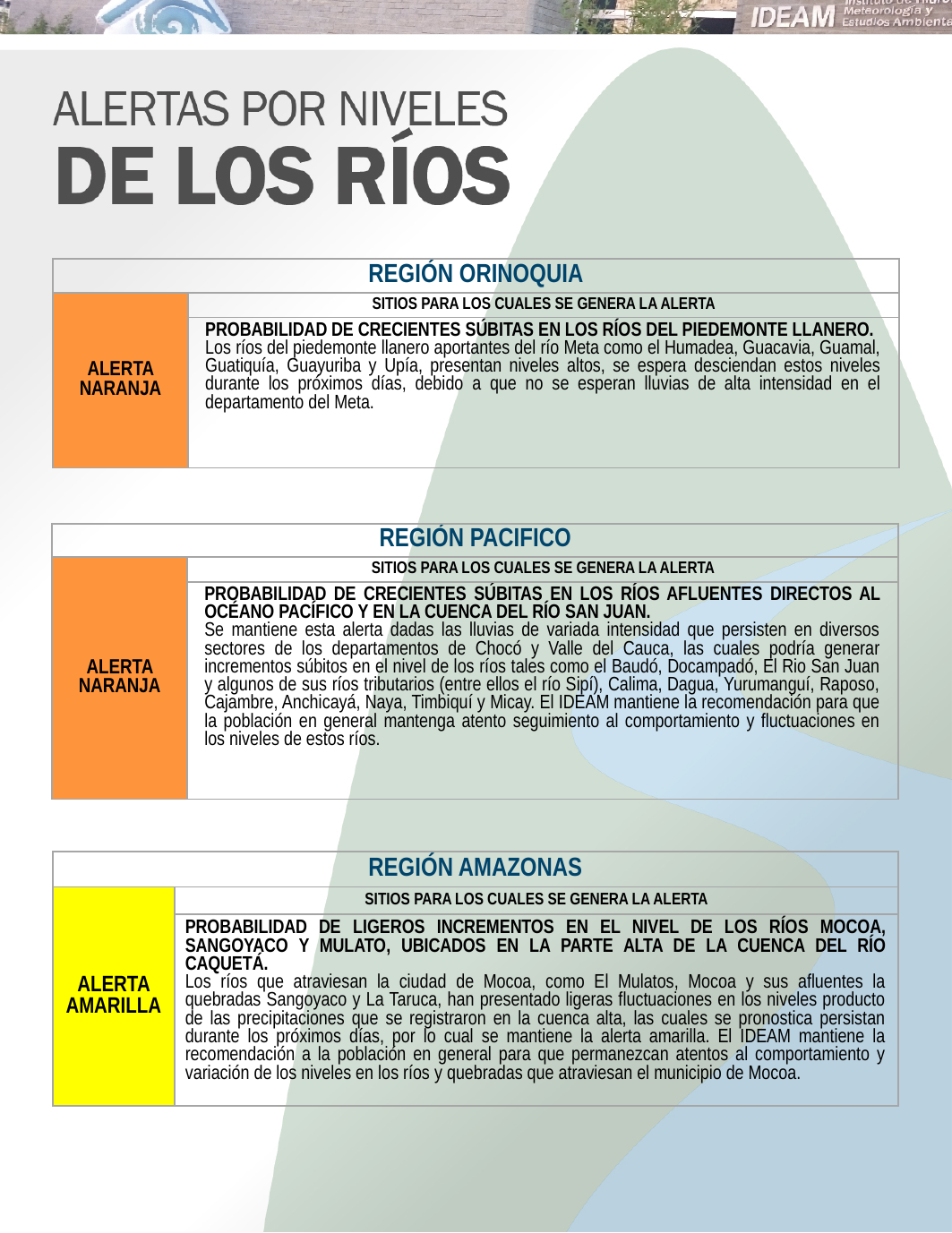

| REGIÓN ORINOQUIA |  |
| --- | --- |
| ALERTA NARANJA | SITIOS PARA LOS CUALES SE GENERA LA ALERTA |
|  | PROBABILIDAD DE CRECIENTES SÚBITAS EN LOS RÍOS DEL PIEDEMONTE LLANERO. Los ríos del piedemonte llanero aportantes del río Meta como el Humadea, Guacavia, Guamal, Guatiquía, Guayuriba y Upía, presentan niveles altos, se espera desciendan estos niveles durante los próximos días, debido a que no se esperan lluvias de alta intensidad en el departamento del Meta. |
| REGIÓN PACIFICO |  |
| --- | --- |
| ALERTA NARANJA | SITIOS PARA LOS CUALES SE GENERA LA ALERTA |
|  | PROBABILIDAD DE CRECIENTES SÚBITAS EN LOS RÍOS AFLUENTES DIRECTOS AL OCÉANO PACÍFICO Y EN LA CUENCA DEL RÍO SAN JUAN. Se mantiene esta alerta dadas las lluvias de variada intensidad que persisten en diversos sectores de los departamentos de Chocó y Valle del Cauca, las cuales podría generar incrementos súbitos en el nivel de los ríos tales como el Baudó, Docampadó, El Rio San Juan y algunos de sus ríos tributarios (entre ellos el río Sipí), Calima, Dagua, Yurumanguí, Raposo, Cajambre, Anchicayá, Naya, Timbiquí y Micay. El IDEAM mantiene la recomendación para que la población en general mantenga atento seguimiento al comportamiento y fluctuaciones en los niveles de estos ríos. |
| REGIÓN AMAZONAS |  |
| --- | --- |
| ALERTA AMARILLA | SITIOS PARA LOS CUALES SE GENERA LA ALERTA |
|  | PROBABILIDAD DE LIGEROS INCREMENTOS EN EL NIVEL DE LOS RÍOS MOCOA, SANGOYACO Y MULATO, UBICADOS EN LA PARTE ALTA DE LA CUENCA DEL RÍO CAQUETÁ. Los ríos que atraviesan la ciudad de Mocoa, como El Mulatos, Mocoa y sus afluentes la quebradas Sangoyaco y La Taruca, han presentado ligeras fluctuaciones en los niveles producto de las precipitaciones que se registraron en la cuenca alta, las cuales se pronostica persistan durante los próximos días, por lo cual se mantiene la alerta amarilla. El IDEAM mantiene la recomendación a la población en general para que permanezcan atentos al comportamiento y variación de los niveles en los ríos y quebradas que atraviesan el municipio de Mocoa. |